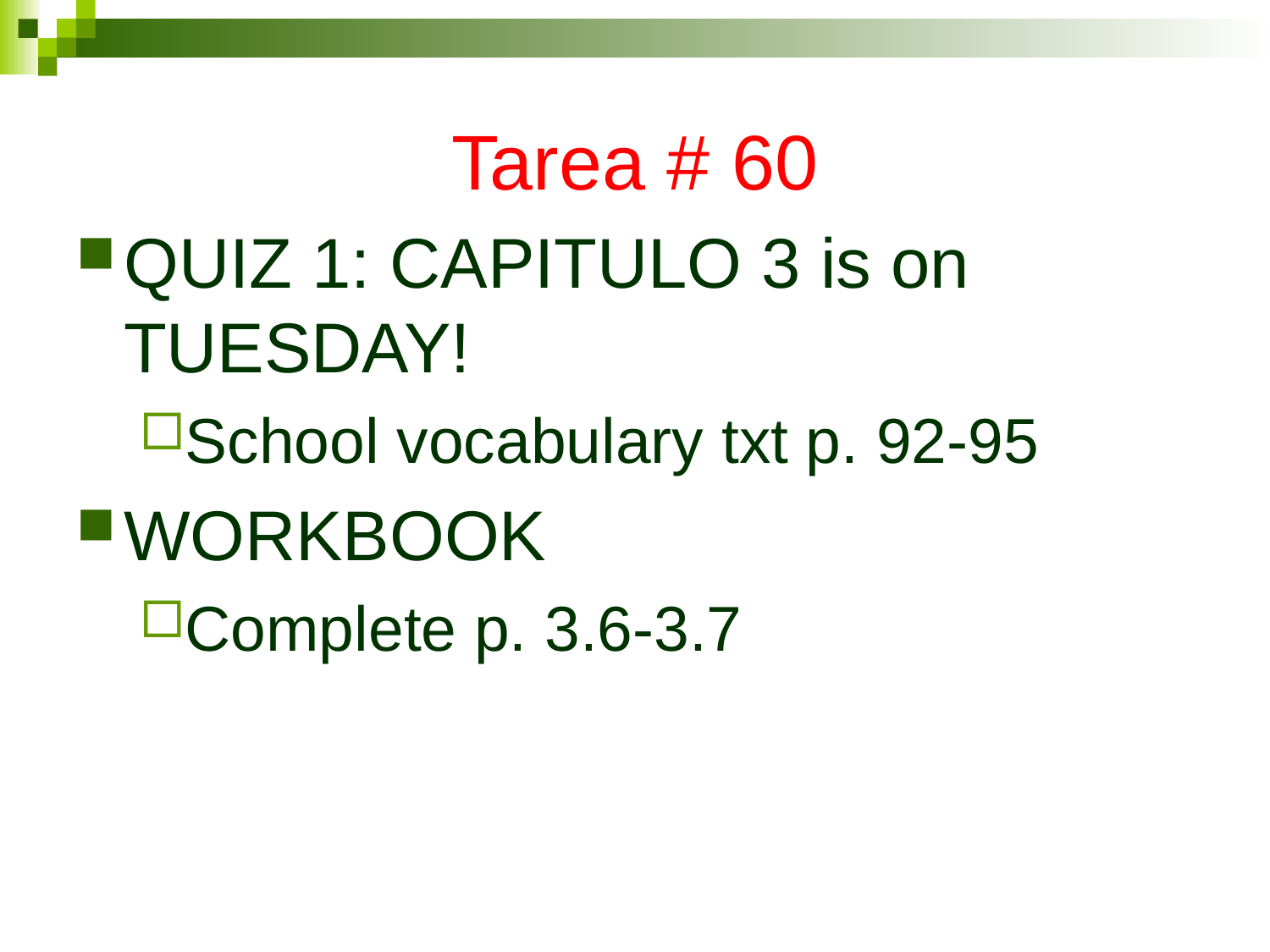

# Tarea # 60
QUIZ 1: CAPITULO 3 is on TUESDAY!
School vocabulary txt p. 92-95
WORKBOOK
Complete p. 3.6-3.7